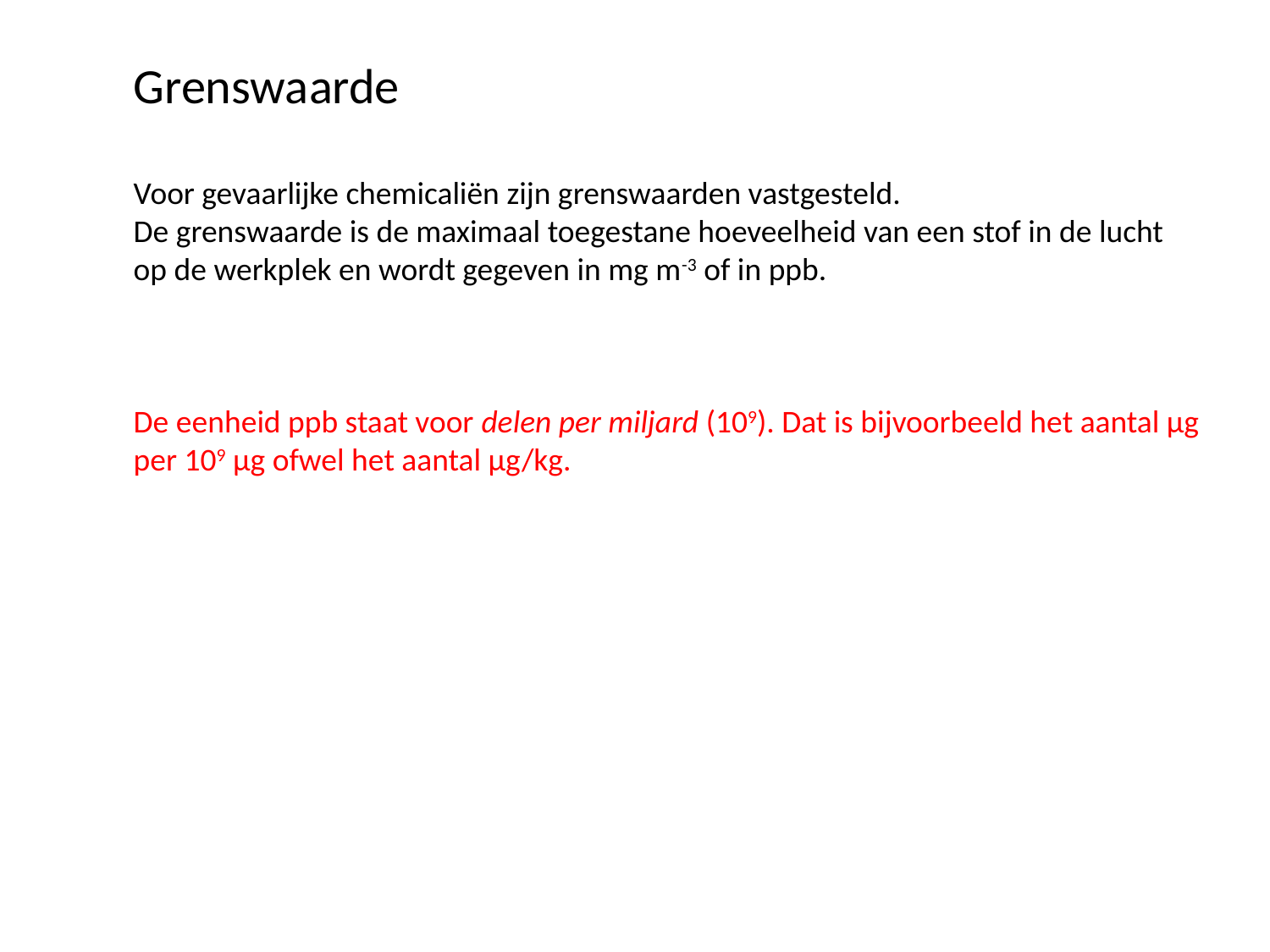

Grenswaarde

Voor gevaarlijke chemicaliën zijn grenswaarden vastgesteld.
De grenswaarde is de maximaal toegestane hoeveelheid van een stof in de lucht     op de werkplek en wordt gegeven in mg m-3 of in ppb.
 															  Tabel 97A

De eenheid ppb staat voor delen per miljard (109). Dat is bijvoorbeeld het aantal μg per 109 μg ofwel het aantal μg/kg.